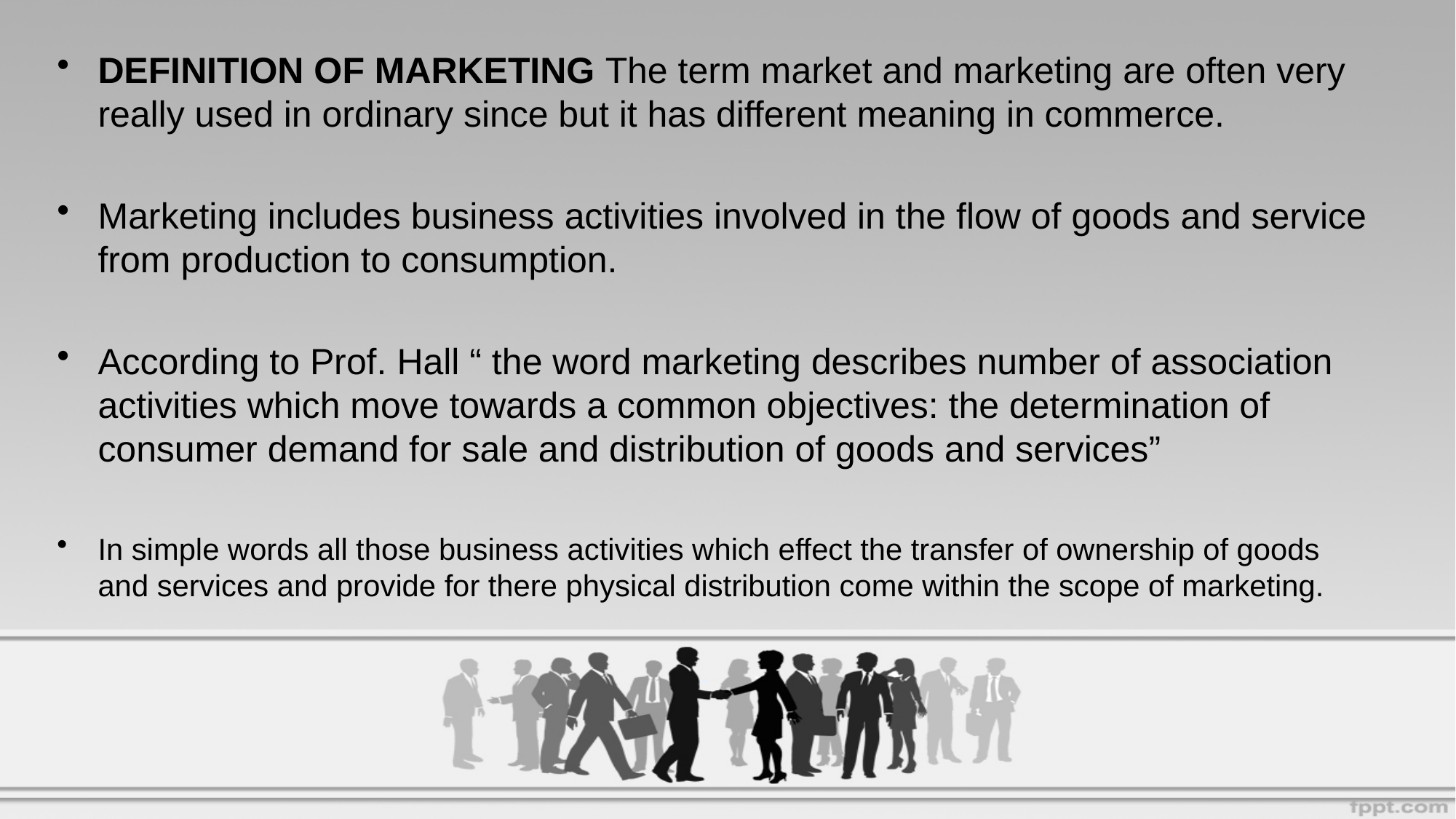

DEFINITION OF MARKETING The term market and marketing are often very really used in ordinary since but it has different meaning in commerce.

Marketing includes business activities involved in the flow of goods and service from production to consumption.

According to Prof. Hall “ the word marketing describes number of association activities which move towards a common objectives: the determination of consumer demand for sale and distribution of goods and services”

In simple words all those business activities which effect the transfer of ownership of goods and services and provide for there physical distribution come within the scope of marketing.